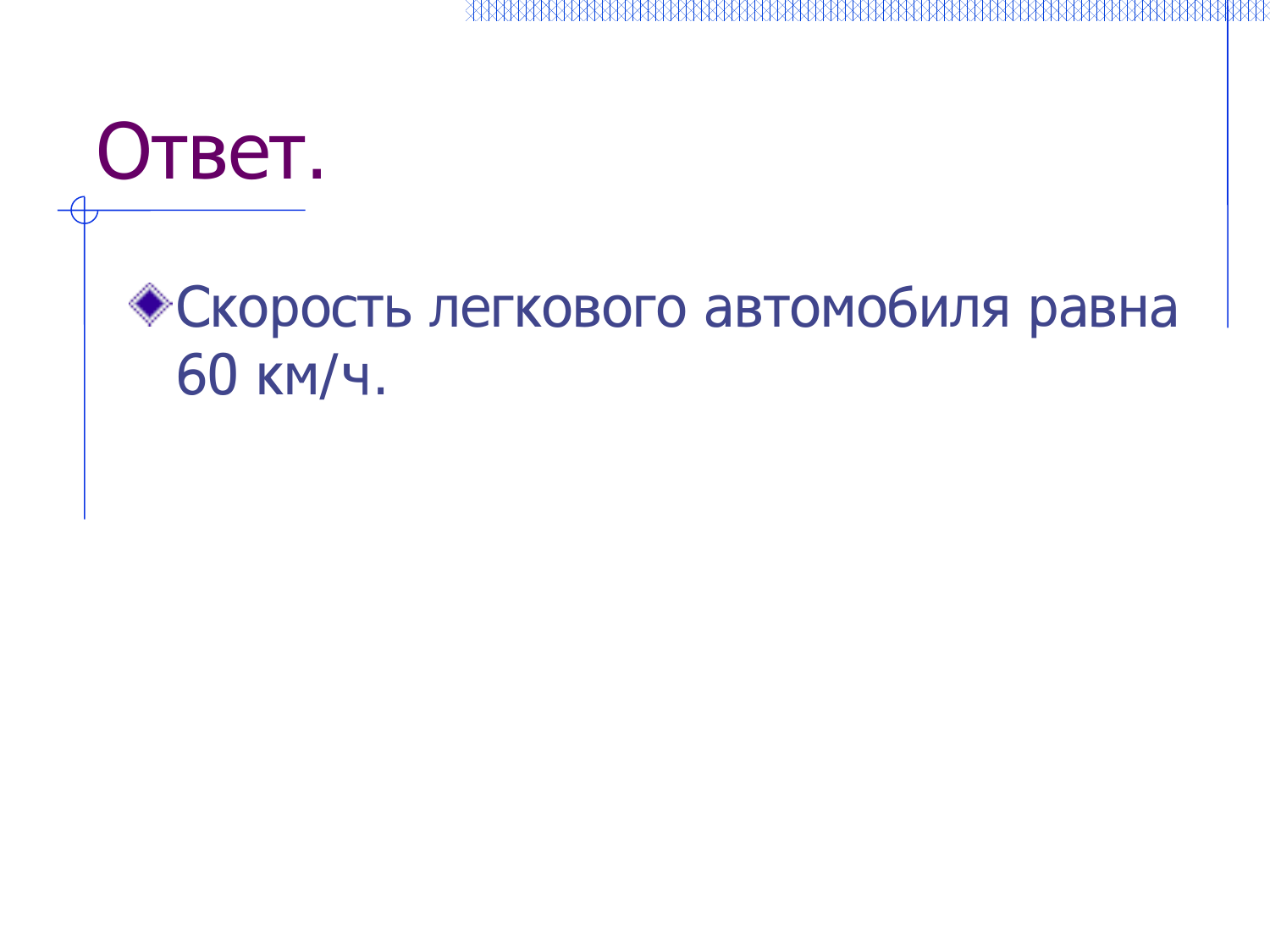

# Ответ.
Скорость легкового автомобиля равна 60 км/ч.